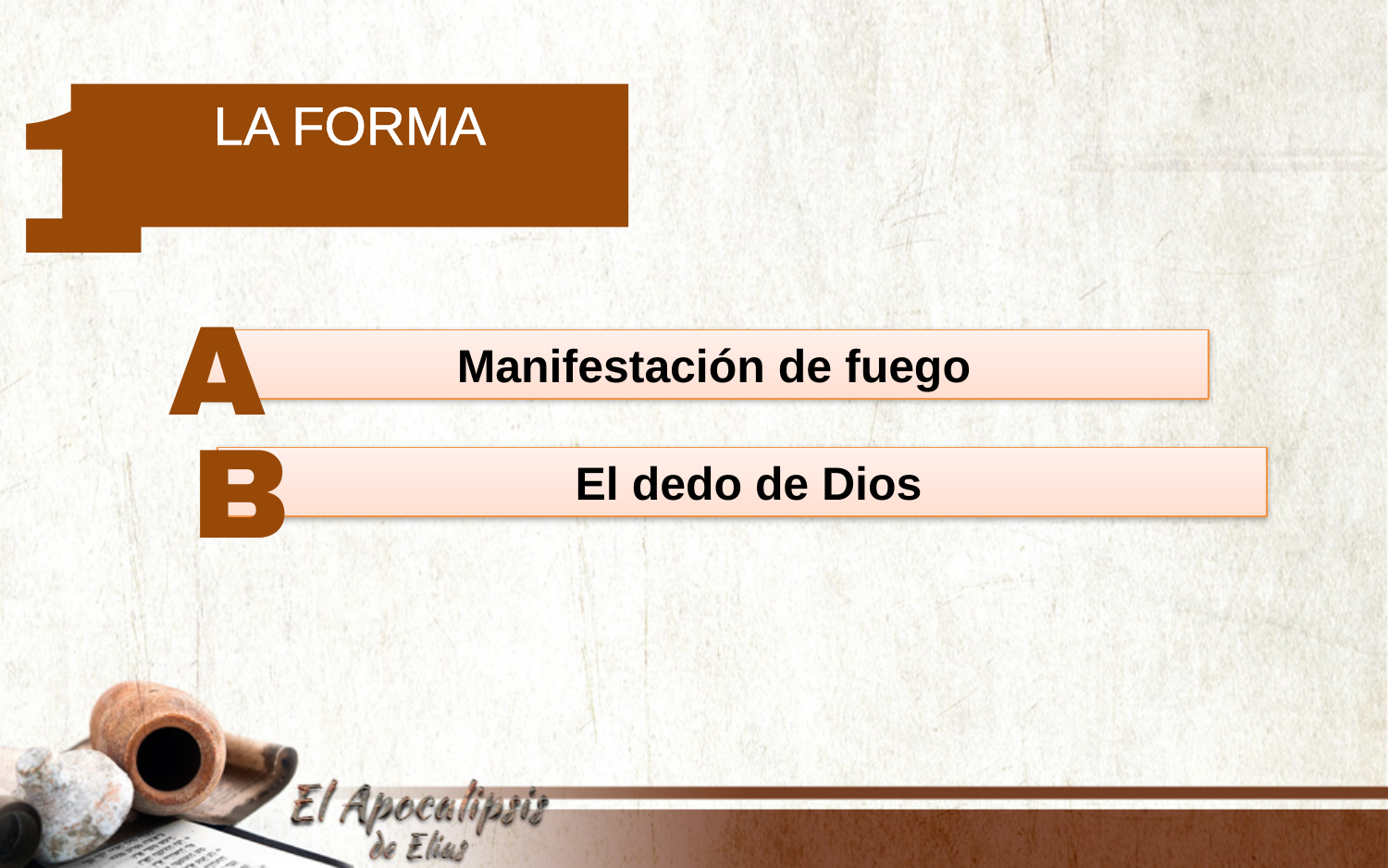

1
La forma

A
 Manifestación de fuego
B
 El dedo de Dios